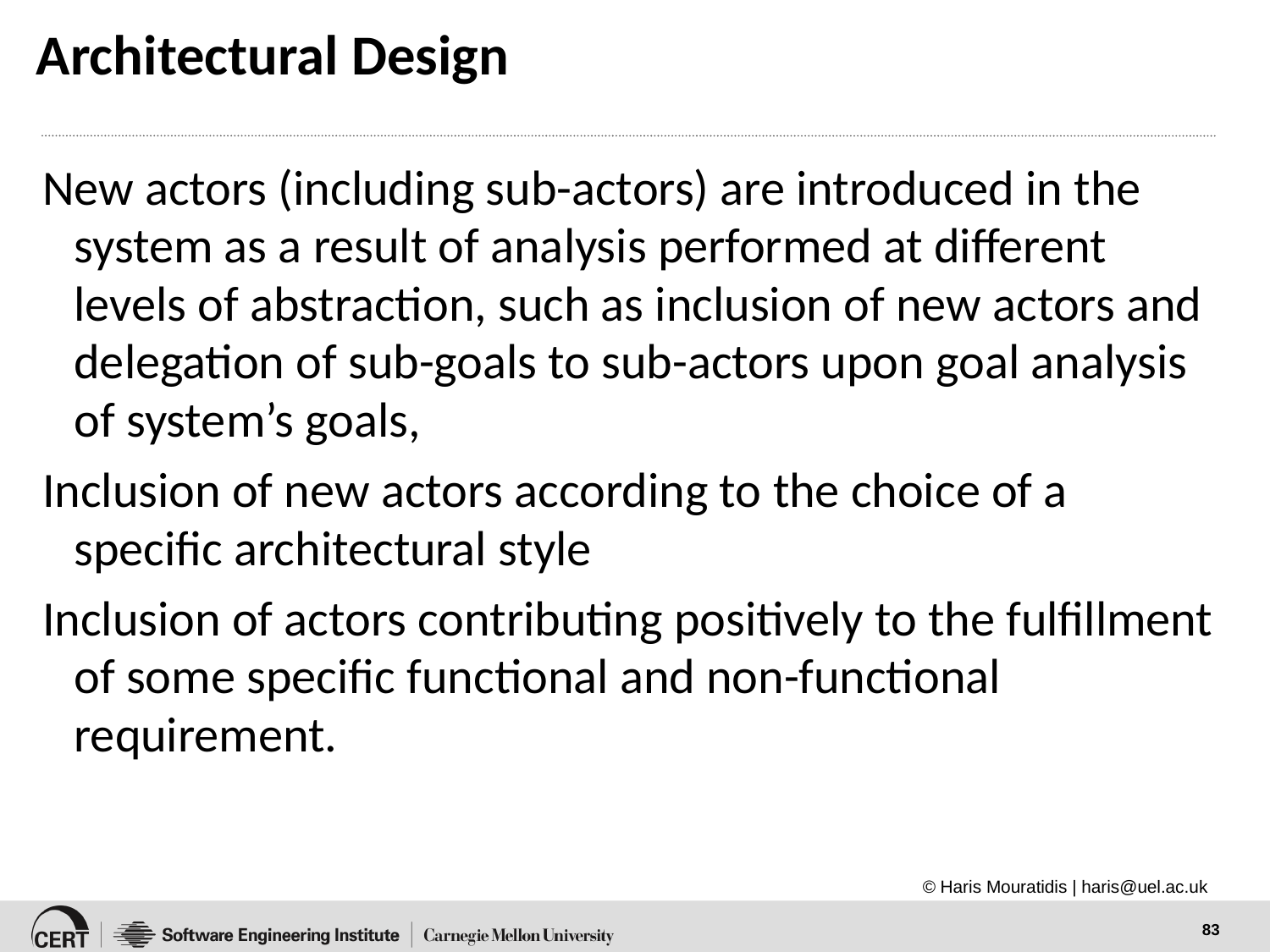

# Architectural Design
New actors (including sub-actors) are introduced in the system as a result of analysis performed at different levels of abstraction, such as inclusion of new actors and delegation of sub-goals to sub-actors upon goal analysis of system’s goals,
Inclusion of new actors according to the choice of a specific architectural style
Inclusion of actors contributing positively to the fulfillment of some specific functional and non-functional requirement.
© Haris Mouratidis | haris@uel.ac.uk